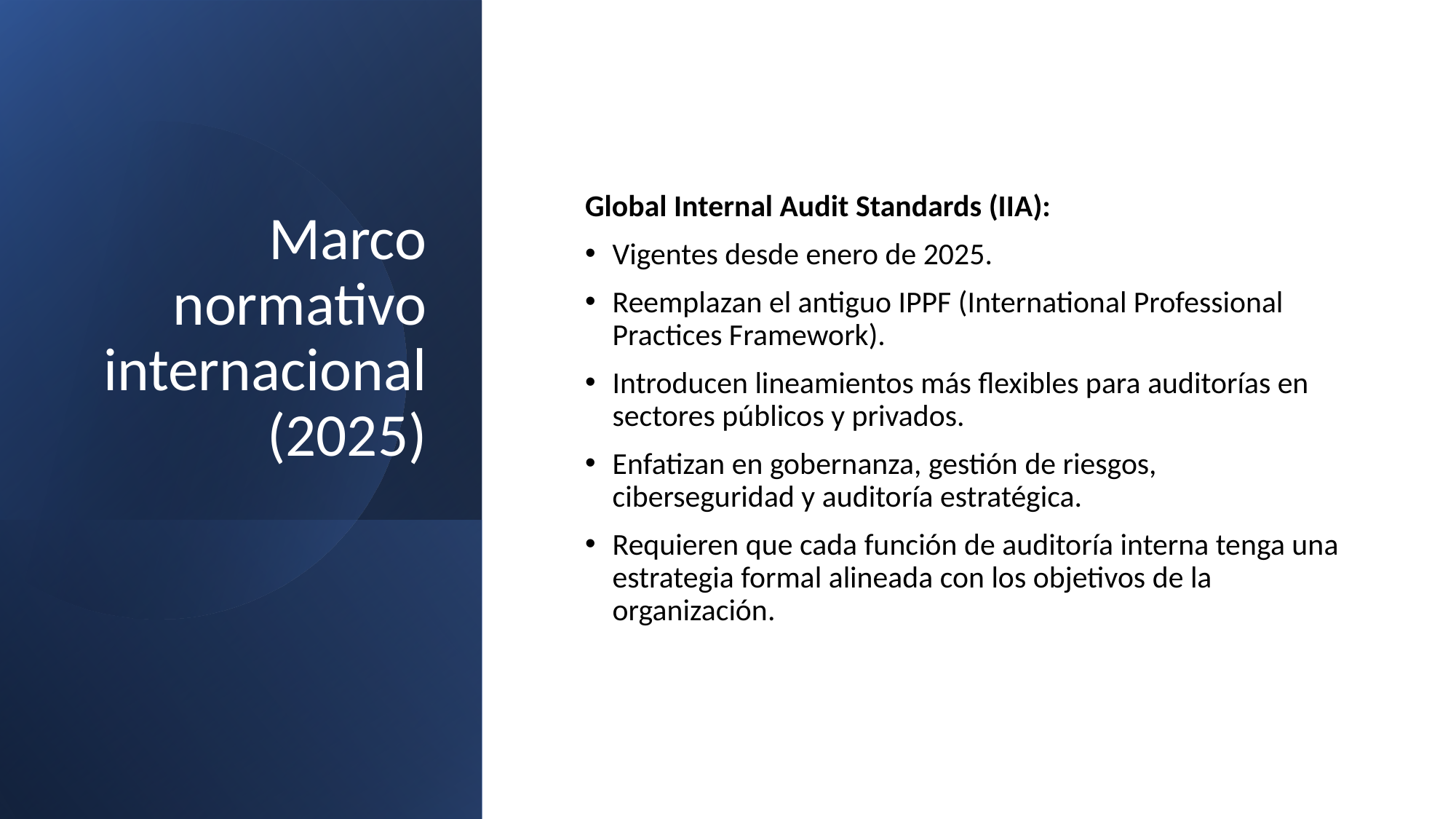

# Marco normativo internacional (2025)
Global Internal Audit Standards (IIA):
Vigentes desde enero de 2025.
Reemplazan el antiguo IPPF (International Professional Practices Framework).
Introducen lineamientos más flexibles para auditorías en sectores públicos y privados.
Enfatizan en gobernanza, gestión de riesgos, ciberseguridad y auditoría estratégica.
Requieren que cada función de auditoría interna tenga una estrategia formal alineada con los objetivos de la organización.